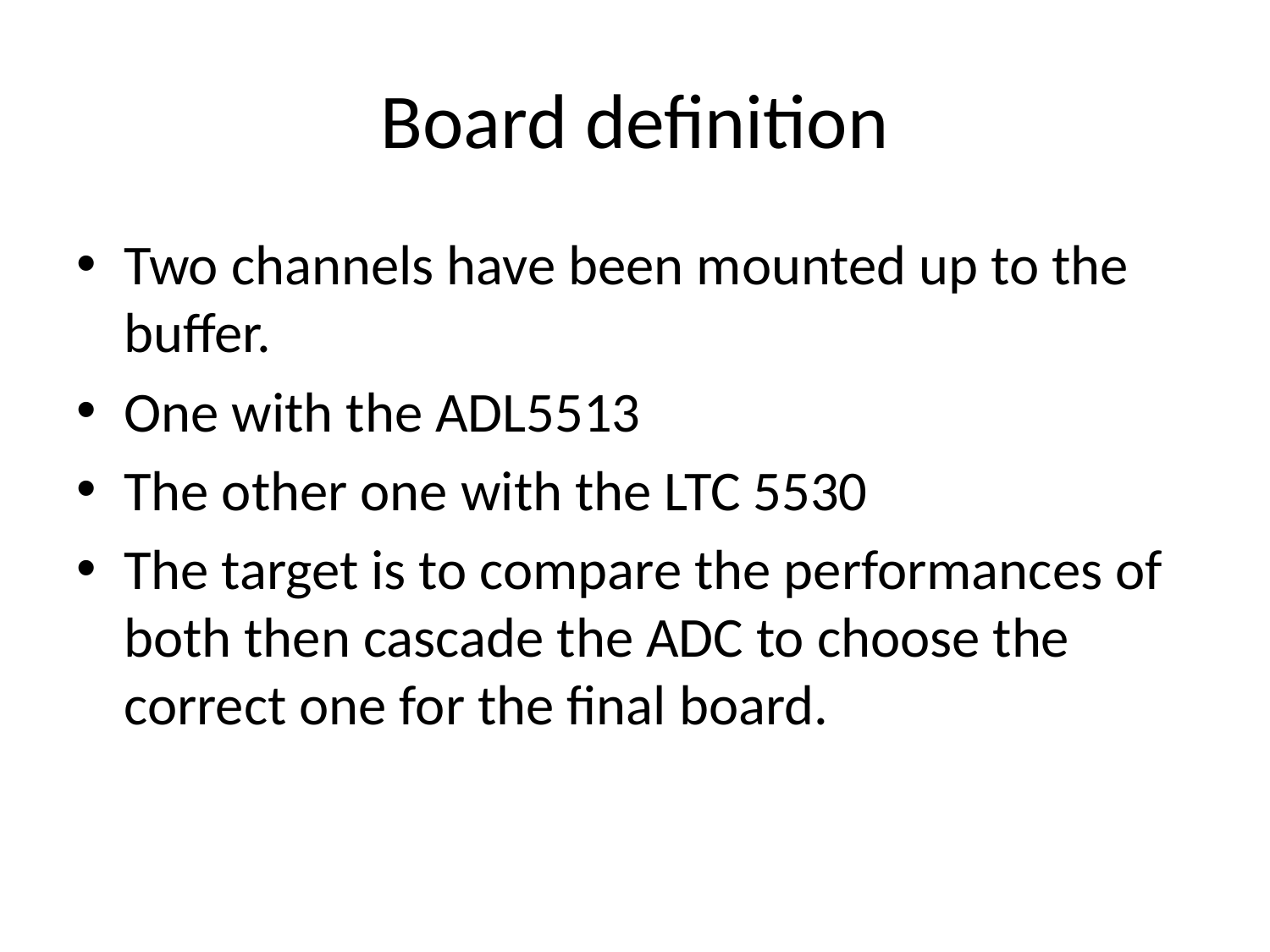

# Board definition
Two channels have been mounted up to the buffer.
One with the ADL5513
The other one with the LTC 5530
The target is to compare the performances of both then cascade the ADC to choose the correct one for the final board.